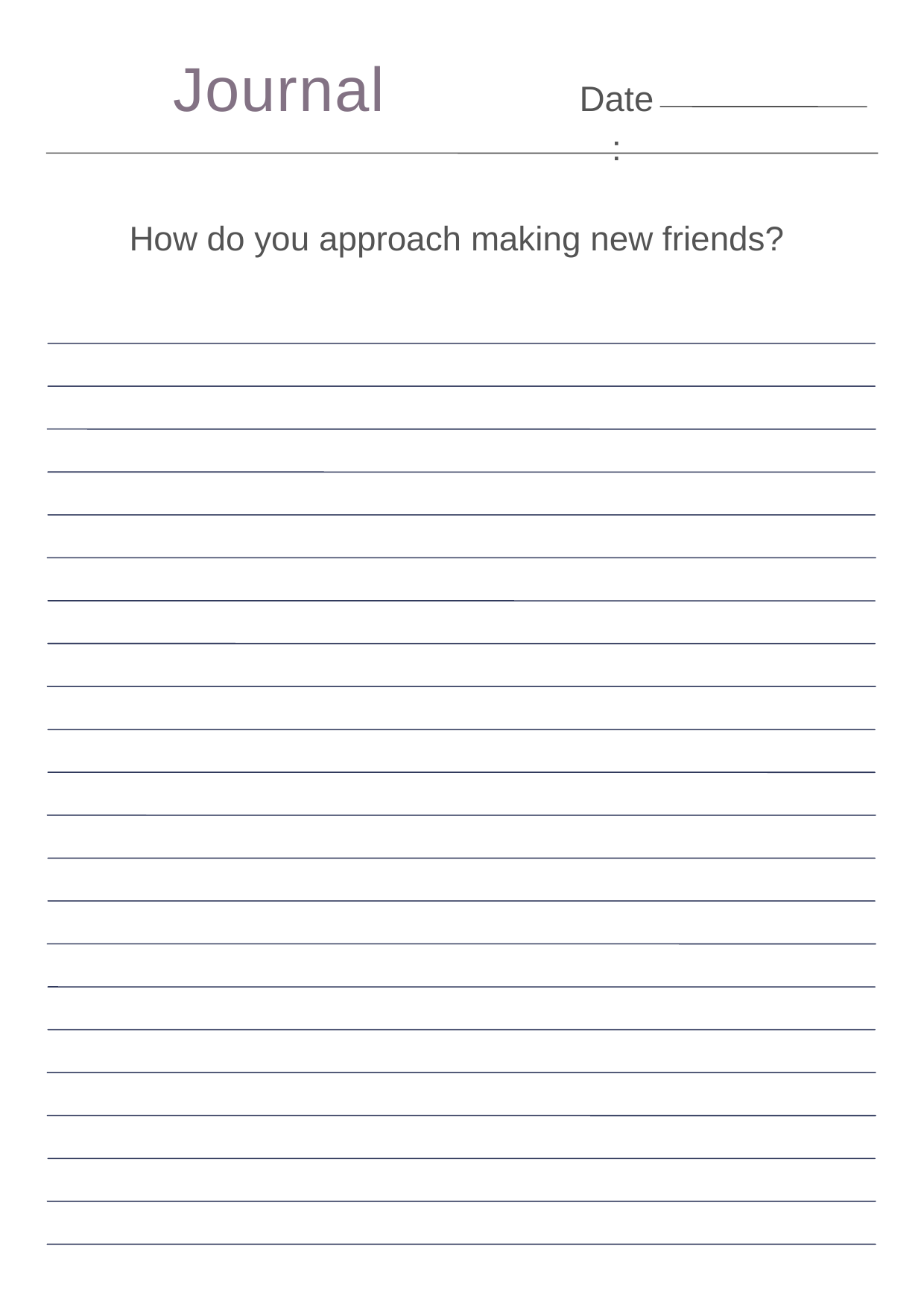

Journal
Date:

How do you approach making new friends?